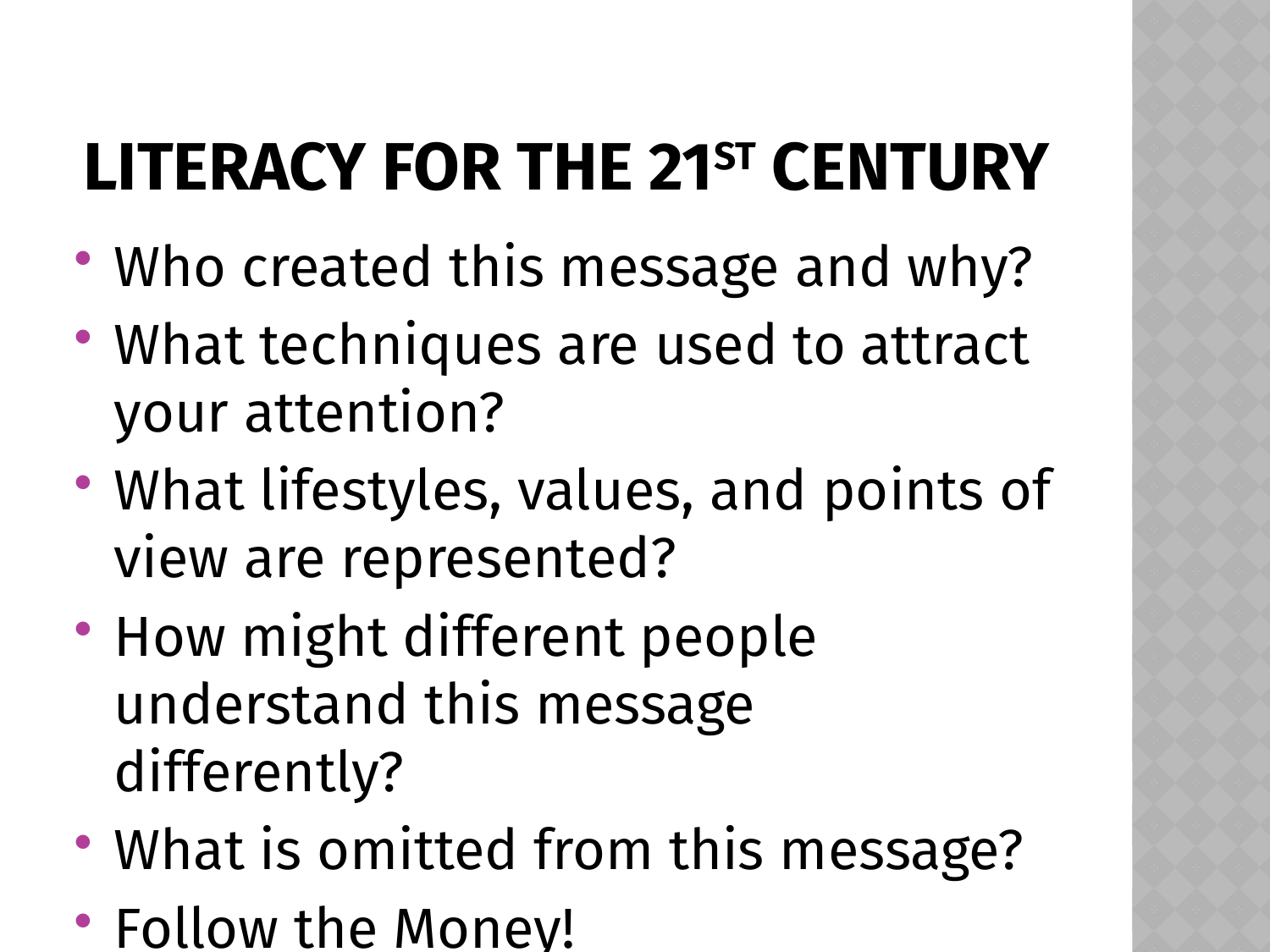

# Literacy for the 21st Century
Who created this message and why?
What techniques are used to attract your attention?
What lifestyles, values, and points of view are represented?
How might different people understand this message differently?
What is omitted from this message?
Follow the Money!